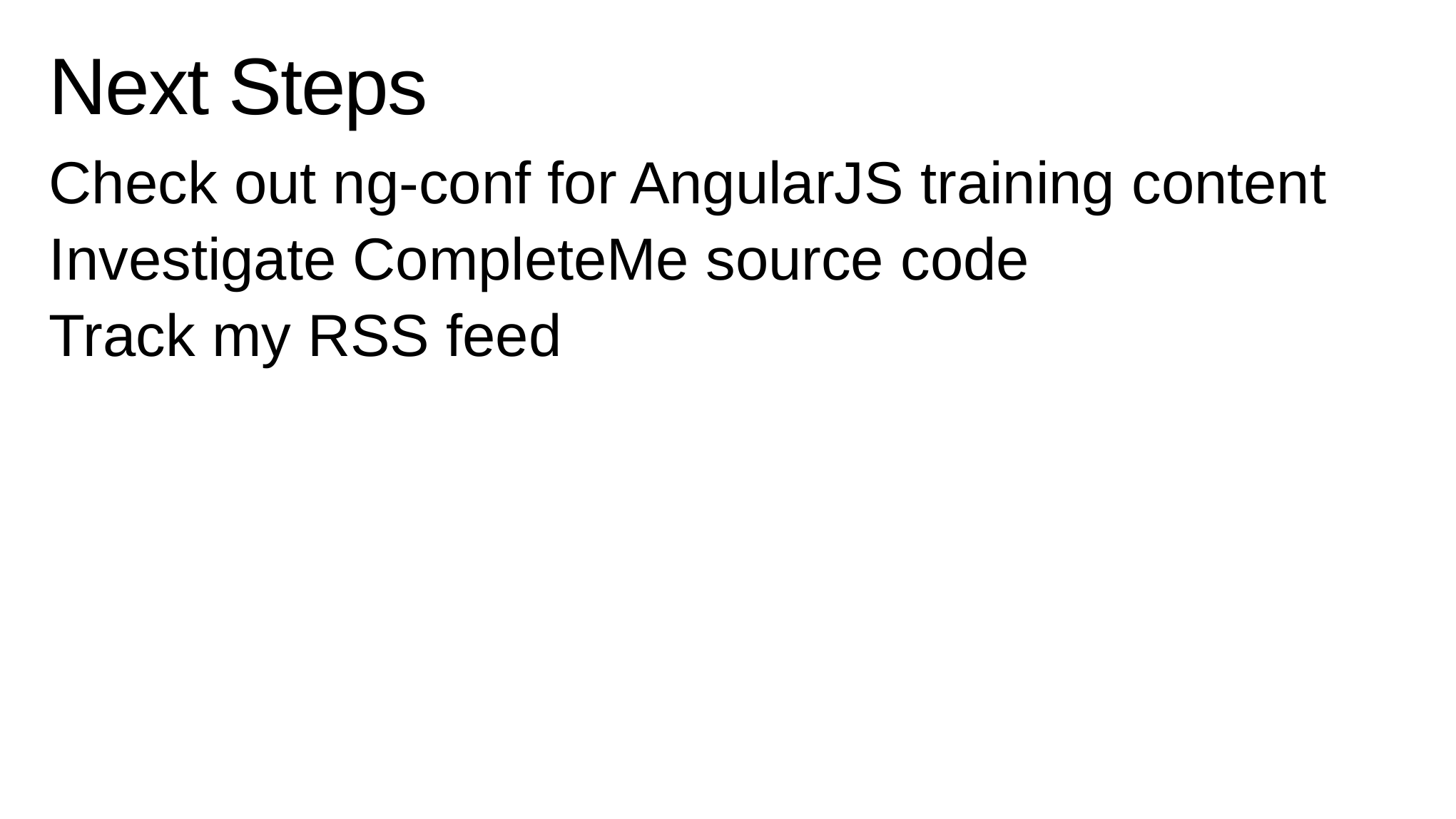

# Next Steps
Check out ng-conf for AngularJS training content
Investigate CompleteMe source code
Track my RSS feed